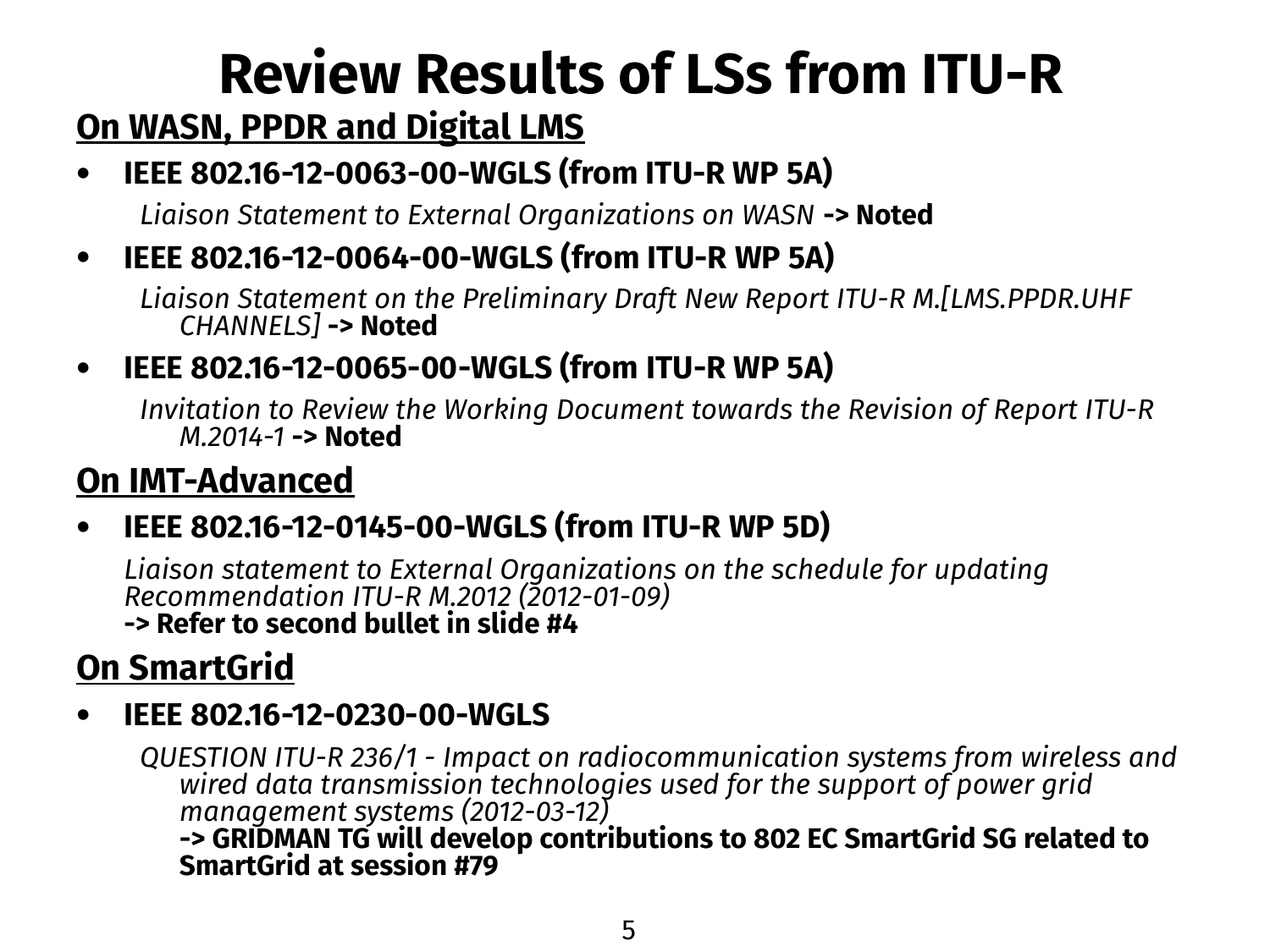

# Review Results of LSs from ITU-R
On WASN, PPDR and Digital LMS
IEEE 802.16-12-0063-00-WGLS (from ITU-R WP 5A)
Liaison Statement to External Organizations on WASN -> Noted
IEEE 802.16-12-0064-00-WGLS (from ITU-R WP 5A)
Liaison Statement on the Preliminary Draft New Report ITU-R M.[LMS.PPDR.UHF CHANNELS] -> Noted
IEEE 802.16-12-0065-00-WGLS (from ITU-R WP 5A)
Invitation to Review the Working Document towards the Revision of Report ITU-R M.2014-1 -> Noted
On IMT-Advanced
IEEE 802.16-12-0145-00-WGLS (from ITU-R WP 5D)
	Liaison statement to External Organizations on the schedule for updating Recommendation ITU-R M.2012 (2012-01-09)
-> Refer to second bullet in slide #4
On SmartGrid
IEEE 802.16-12-0230-00-WGLS
QUESTION ITU-R 236/1 - Impact on radiocommunication systems from wireless and wired data transmission technologies used for the support of power grid management systems (2012-03-12)
-> GRIDMAN TG will develop contributions to 802 EC SmartGrid SG related to SmartGrid at session #79